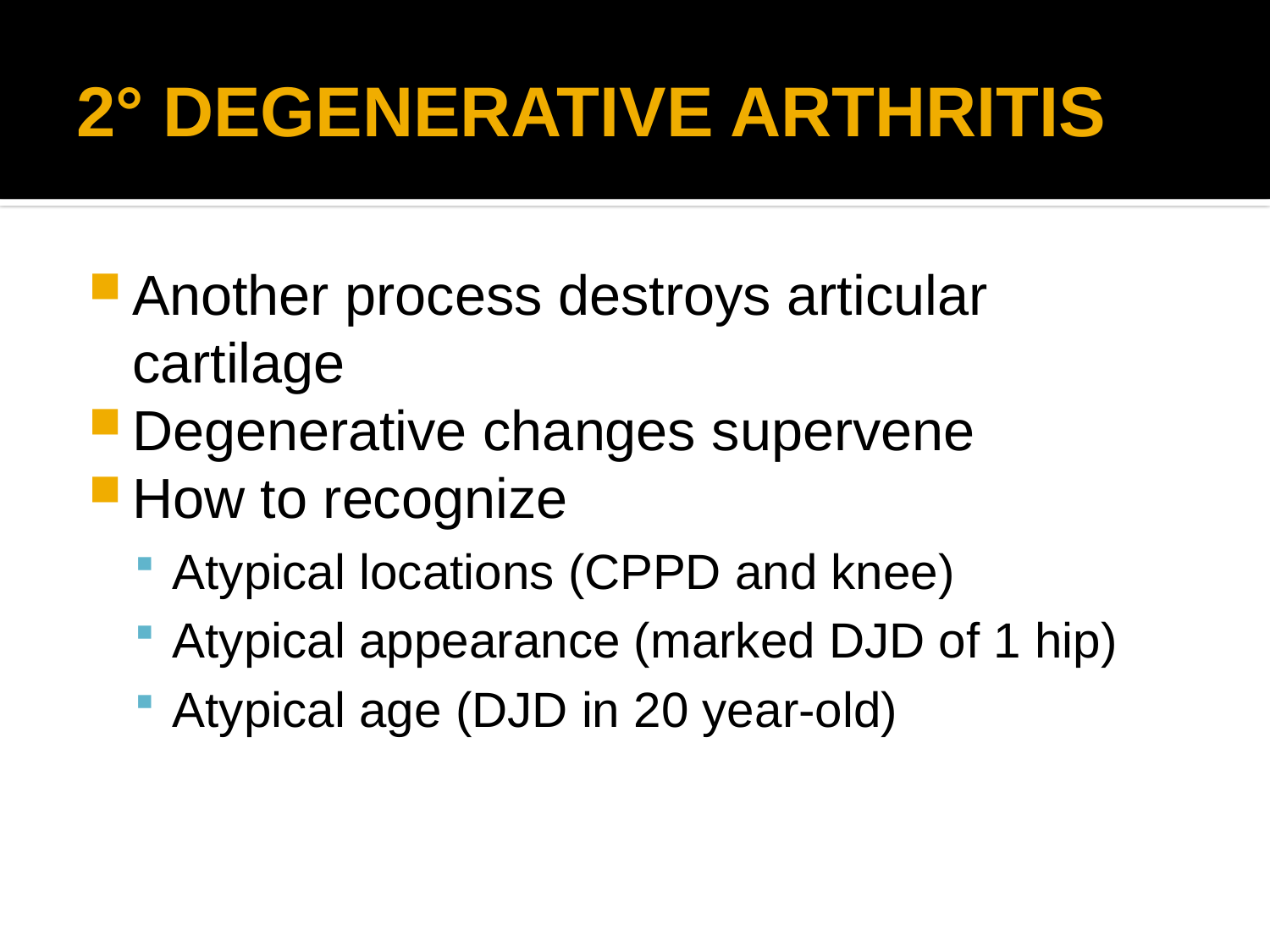

# 2° DEGENERATIVE ARTHRITIS
Another process destroys articular cartilage
Degenerative changes supervene
How to recognize
Atypical locations (CPPD and knee)
Atypical appearance (marked DJD of 1 hip)
Atypical age (DJD in 20 year-old)